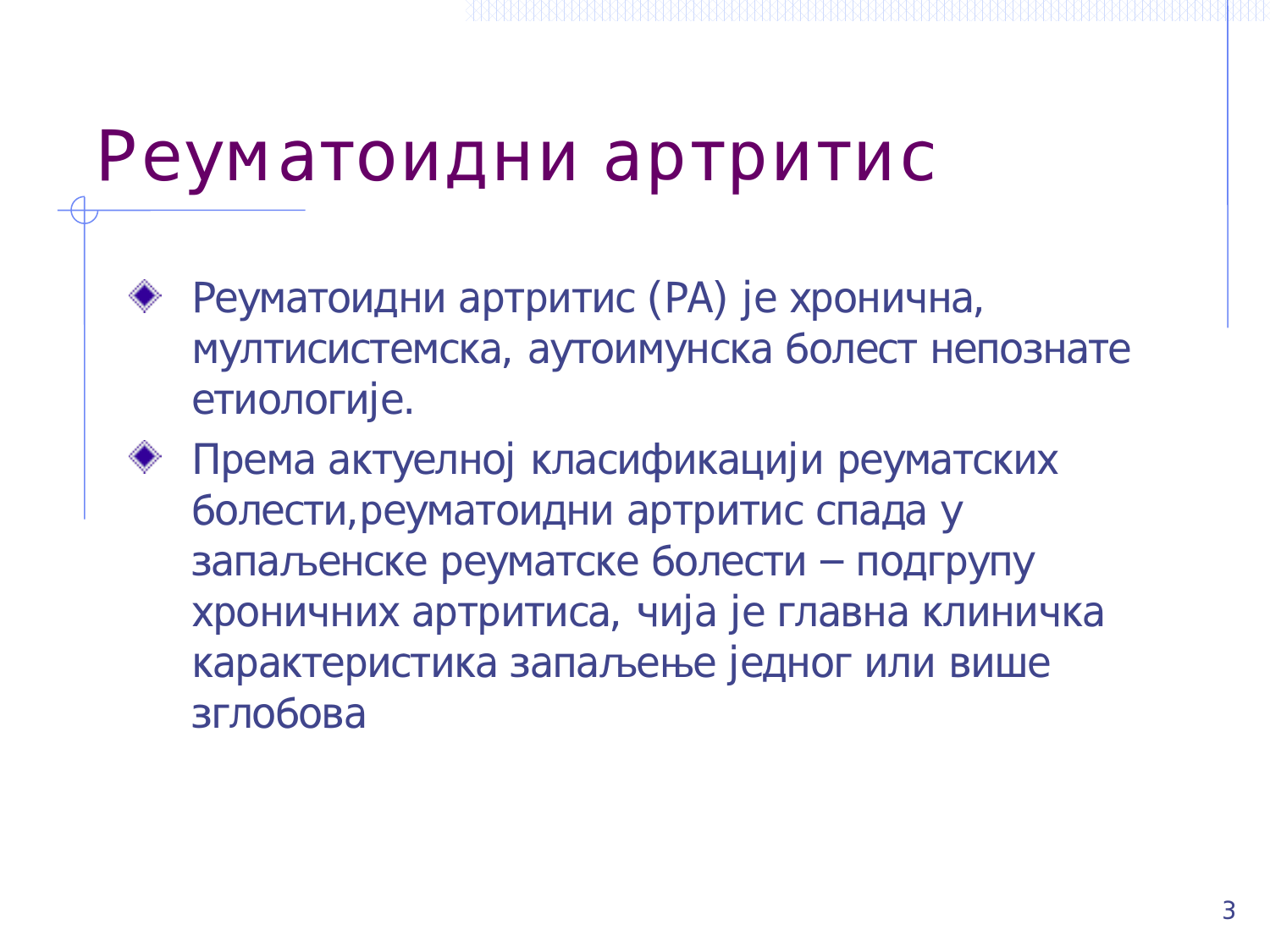

# Реуматоидни артритис
Реуматоидни артритис (РА) је хронична, мултисистемска, аутоимунска болест непознате етиологије.
Према актуелној класификацији реуматских болести,реуматоидни артритис спада у запаљенске реуматске болести – подгрупу хроничних артритиса, чија је главна клиничка карактеристика запаљење једног или више зглобова
3